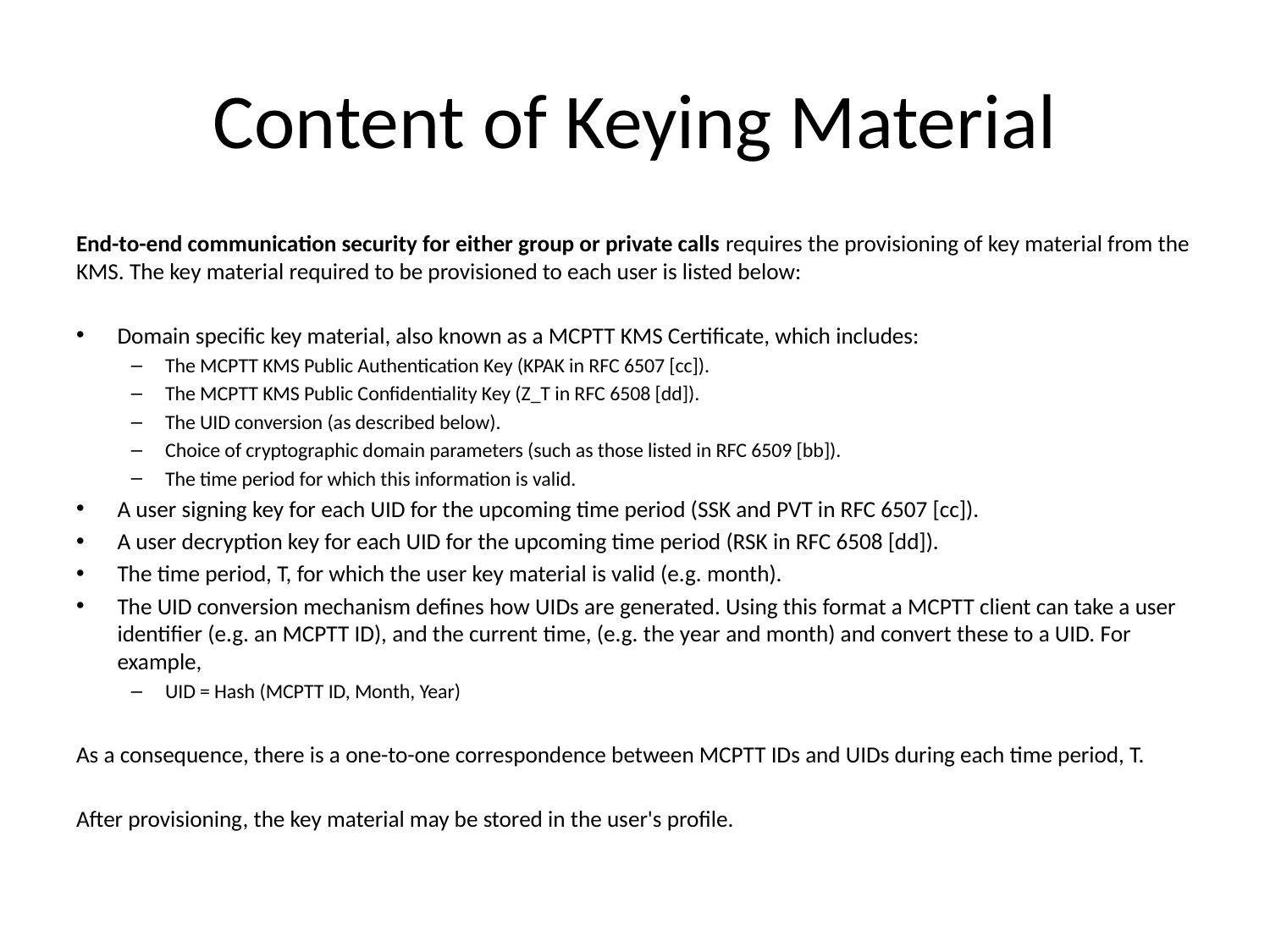

# Content of Keying Material
End-to-end communication security for either group or private calls requires the provisioning of key material from the KMS. The key material required to be provisioned to each user is listed below:

Domain specific key material, also known as a MCPTT KMS Certificate, which includes:
The MCPTT KMS Public Authentication Key (KPAK in RFC 6507 [cc]).
The MCPTT KMS Public Confidentiality Key (Z_T in RFC 6508 [dd]).
The UID conversion (as described below).
Choice of cryptographic domain parameters (such as those listed in RFC 6509 [bb]).
The time period for which this information is valid.
A user signing key for each UID for the upcoming time period (SSK and PVT in RFC 6507 [cc]).
A user decryption key for each UID for the upcoming time period (RSK in RFC 6508 [dd]).
The time period, T, for which the user key material is valid (e.g. month).
The UID conversion mechanism defines how UIDs are generated. Using this format a MCPTT client can take a user identifier (e.g. an MCPTT ID), and the current time, (e.g. the year and month) and convert these to a UID. For example,
UID = Hash (MCPTT ID, Month, Year)

As a consequence, there is a one-to-one correspondence between MCPTT IDs and UIDs during each time period, T.

After provisioning, the key material may be stored in the user's profile.